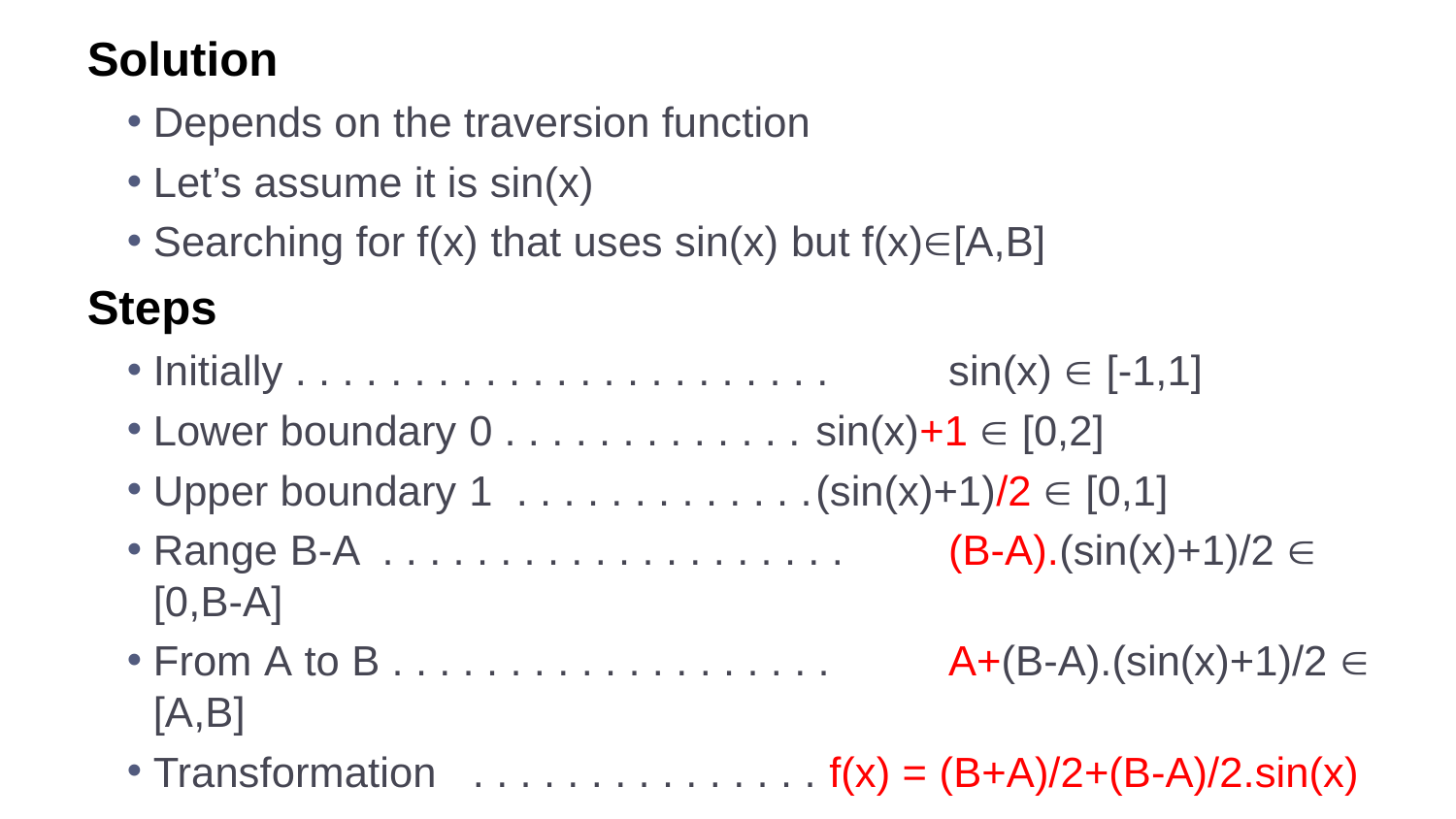

Solution
Depends on the traversion function
Let’s assume it is sin(x)
Searching for f(x) that uses sin(x) but f(x)∈[A,B]
Steps
Initially . . . . . . . . . . . . . . . . . . . . . . .	sin(x) ∈ [-1,1]
Lower boundary 0 . . . . . . . . . . . . .	sin(x)+1 ∈ [0,2]
Upper boundary 1  . . . . . . . . . . . . .	(sin(x)+1)/2 ∈ [0,1]
Range B-A  . . . . . . . . . . . . . . . . . . . .	(B-A).(sin(x)+1)/2 ∈ [0,B-A]
From A to B . . . . . . . . . . . . . . . . . . .	A+(B-A).(sin(x)+1)/2 ∈ [A,B]
Transformation   . . . . . . . . . . . . . . . f(x) = (B+A)/2+(B-A)/2.sin(x)